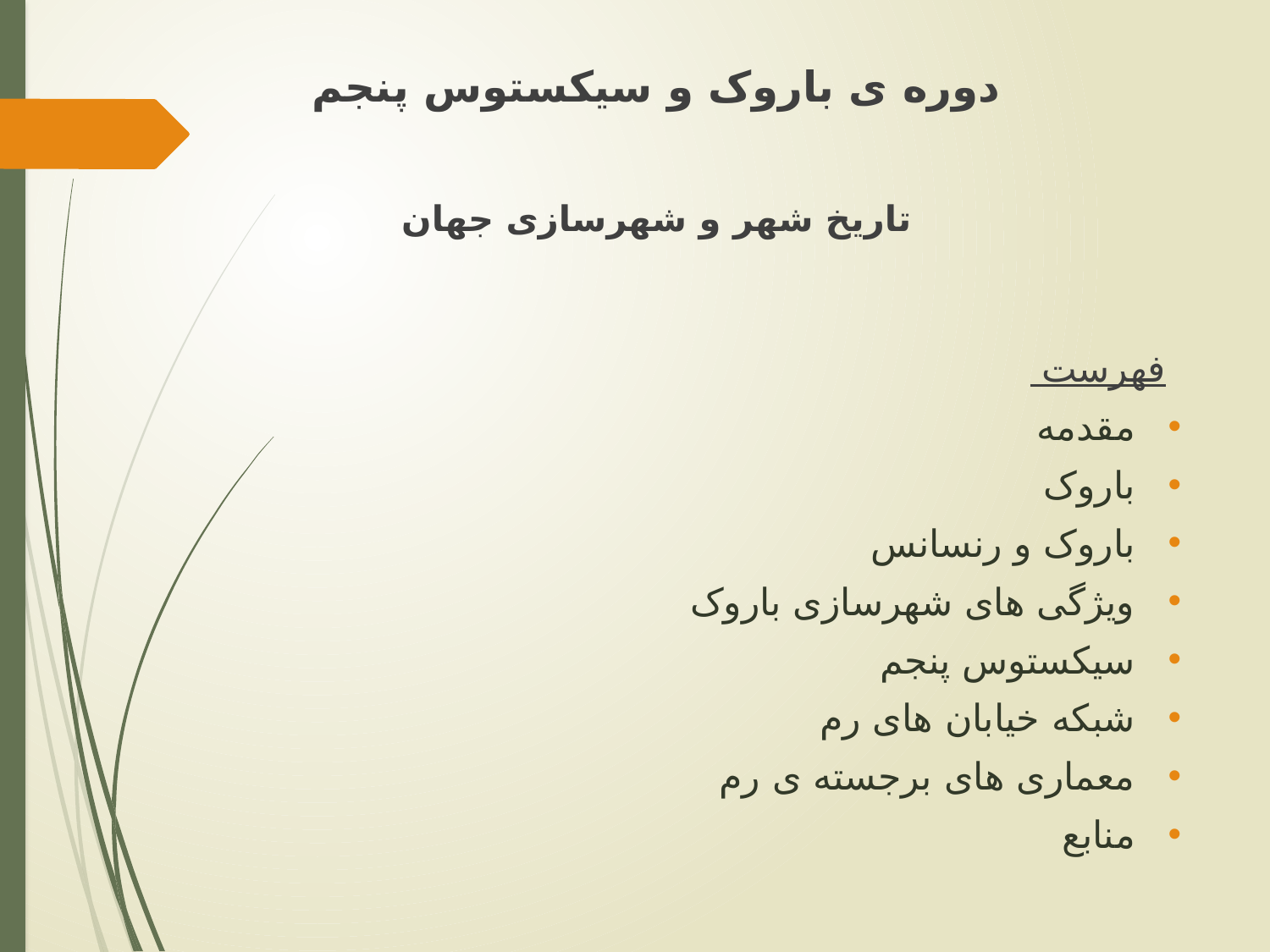

دوره ی باروک و سیکستوس پنجم

تاریخ شهر و شهرسازی جهان

 فهرست
مقدمه
باروک
باروک و رنسانس
ویژگی های شهرسازی باروک
سیکستوس پنجم
شبکه خیابان های رم
معماری های برجسته ی رم
منابع